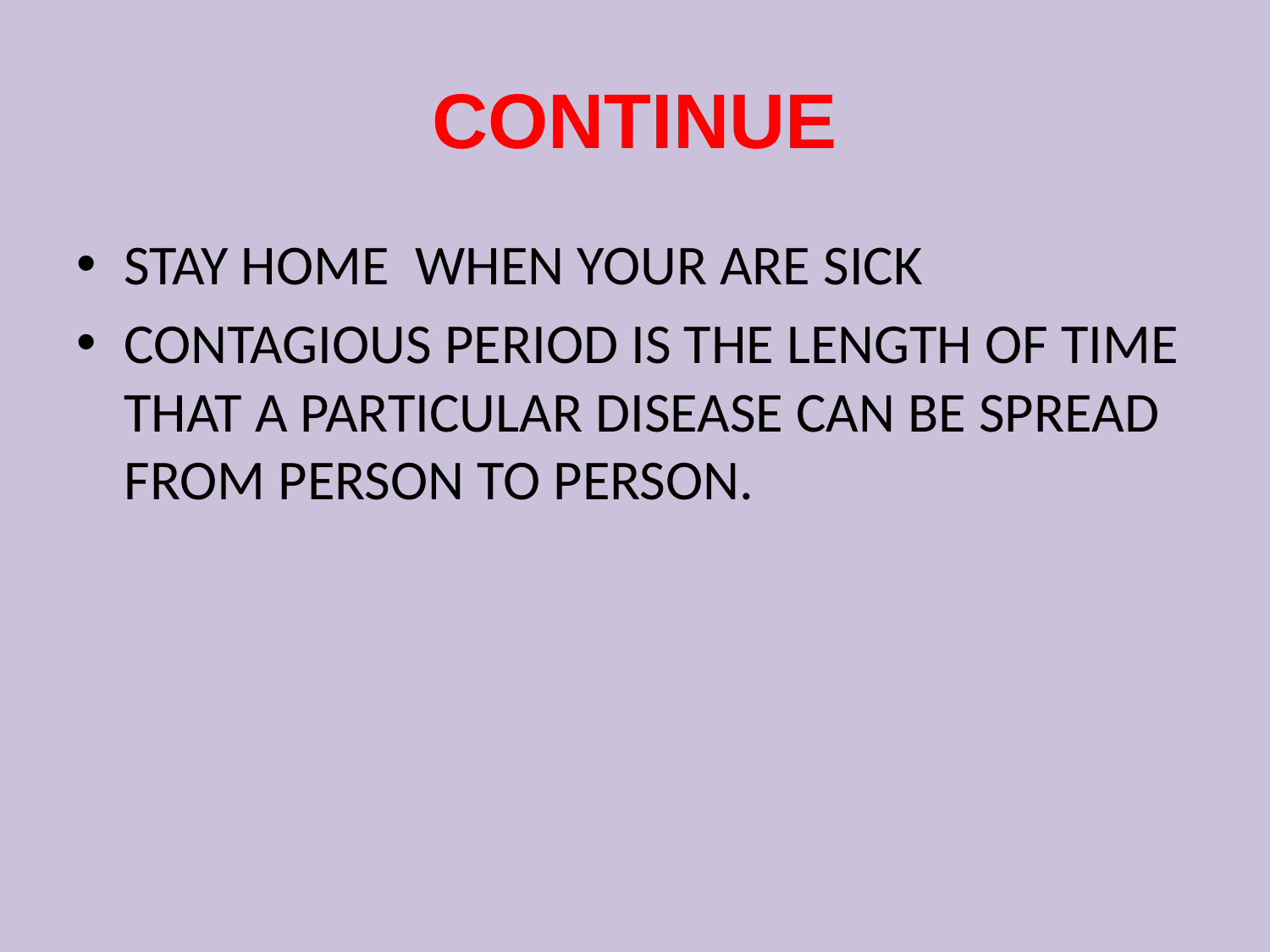

# CONTINUE
STAY HOME  WHEN YOUR ARE SICK
CONTAGIOUS PERIOD IS THE LENGTH OF TIME THAT A PARTICULAR DISEASE CAN BE SPREAD FROM PERSON TO PERSON.